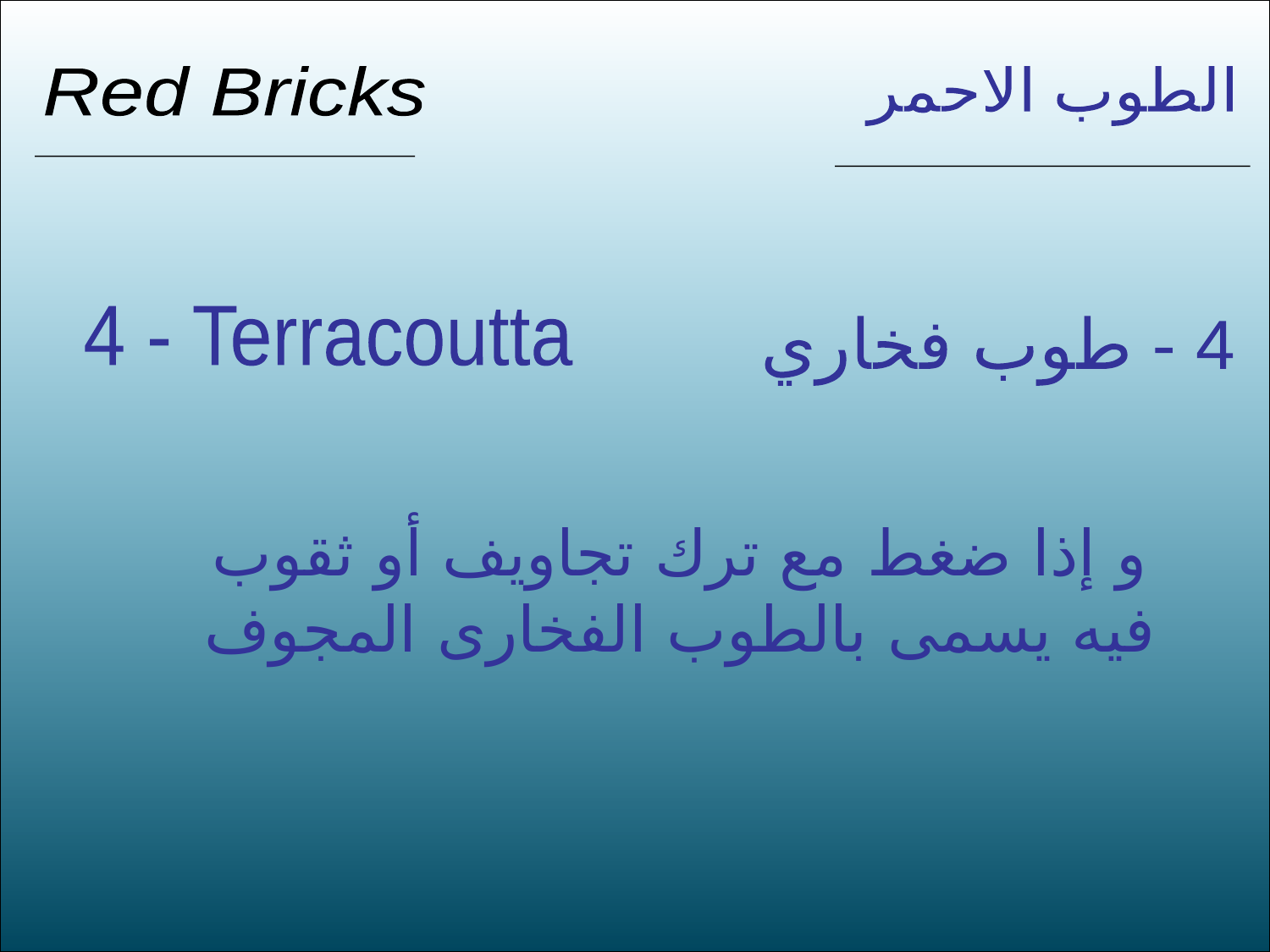

Red Bricks
الطوب الاحمر

4 - Terracoutta
4 - طوب فخاري
و إذا ضغط مع ترك تجاويف أو ثقوب فيه يسمى بالطوب الفخارى المجوف